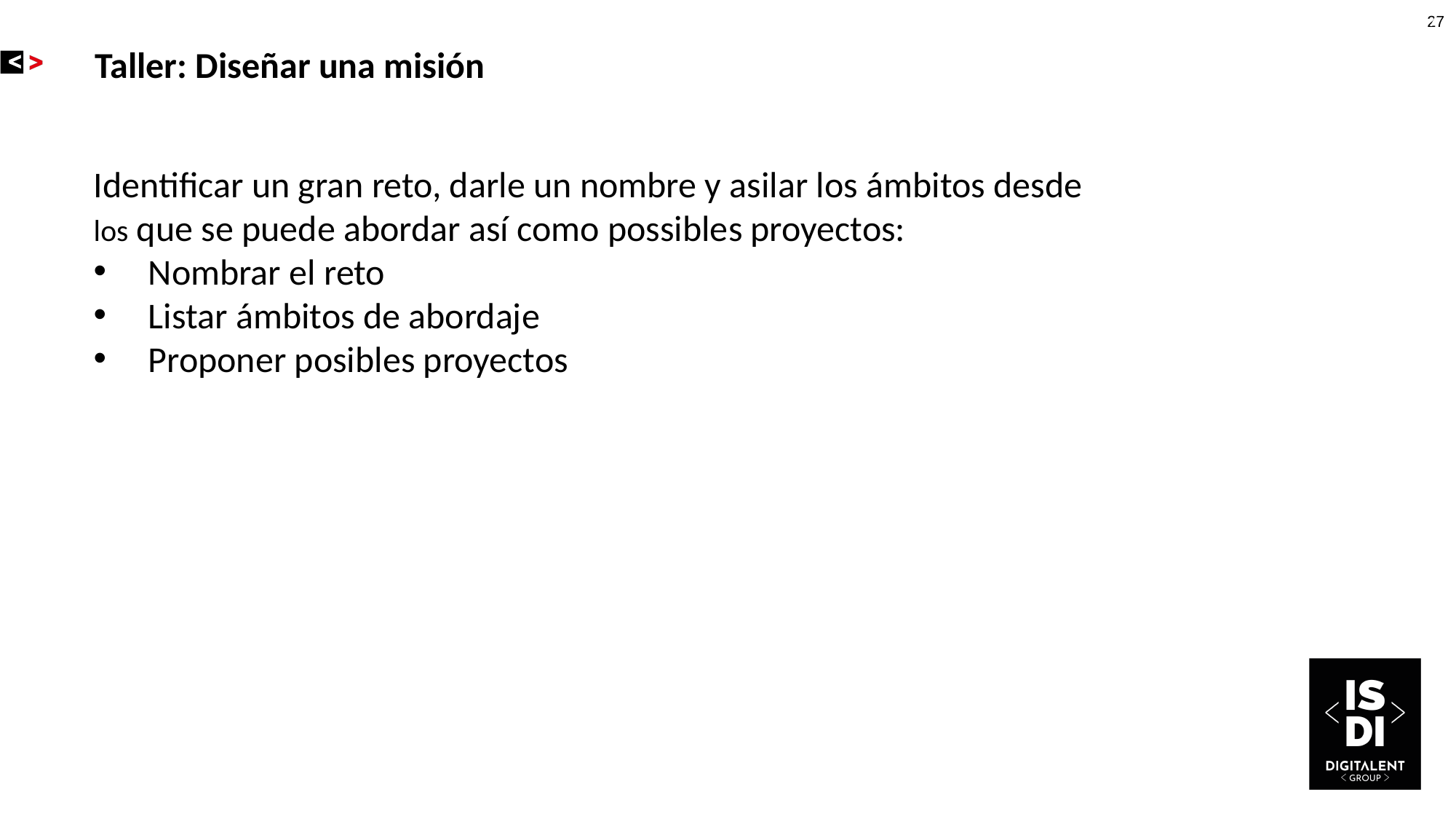

27
Taller: Diseñar una misión
Identificar un gran reto, darle un nombre y asilar los ámbitos desde los que se puede abordar así como possibles proyectos:
Nombrar el reto
Listar ámbitos de abordaje
Proponer posibles proyectos